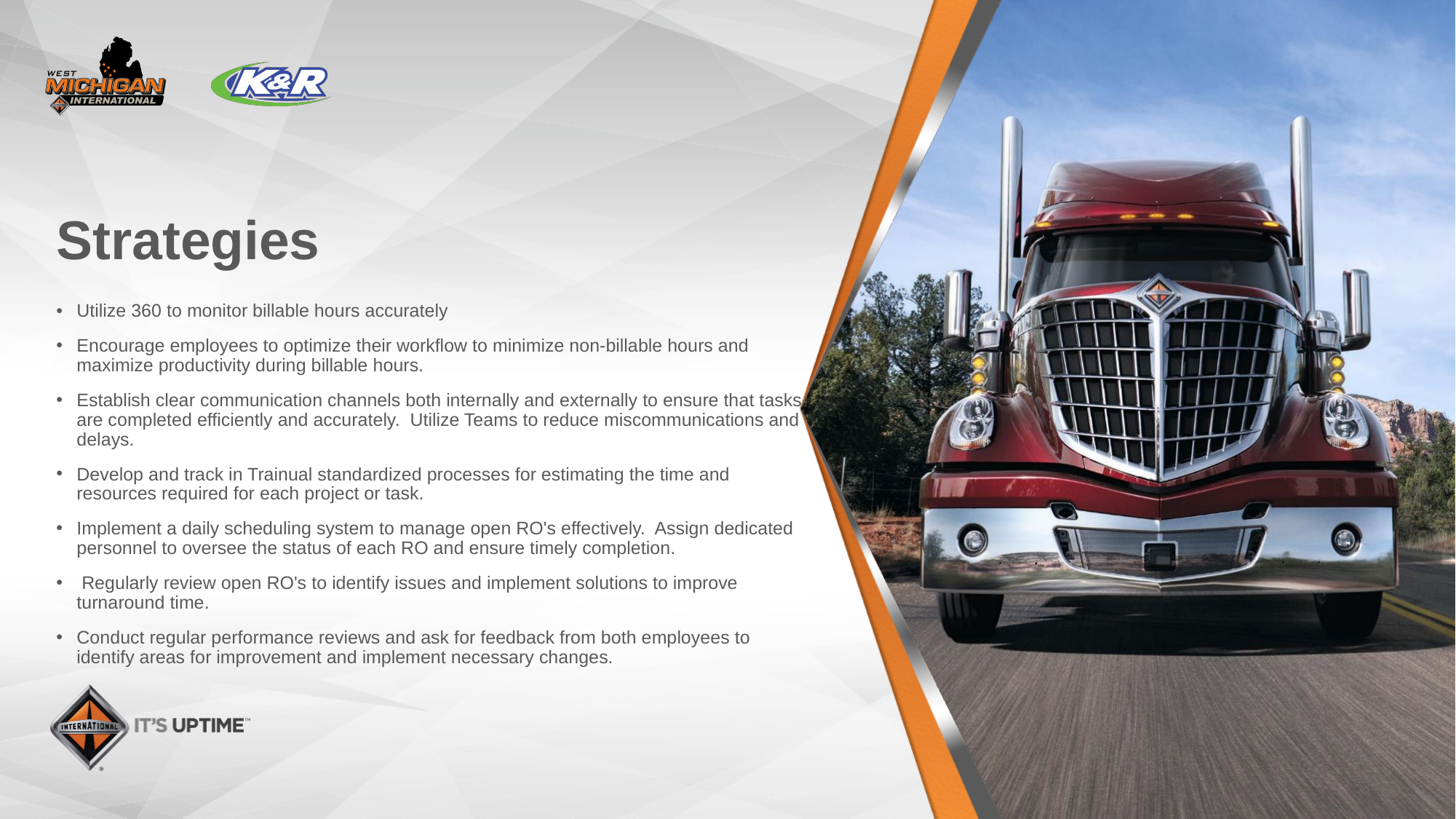

# Strategies
Utilize 360 to monitor billable hours accurately
Encourage employees to optimize their workflow to minimize non-billable hours and maximize productivity during billable hours.
Establish clear communication channels both internally and externally to ensure that tasks are completed efficiently and accurately.  Utilize Teams to reduce miscommunications and delays.
Develop and track in Trainual standardized processes for estimating the time and resources required for each project or task.
Implement a daily scheduling system to manage open RO's effectively.  Assign dedicated personnel to oversee the status of each RO and ensure timely completion.
 Regularly review open RO's to identify issues and implement solutions to improve turnaround time.
Conduct regular performance reviews and ask for feedback from both employees to identify areas for improvement and implement necessary changes.